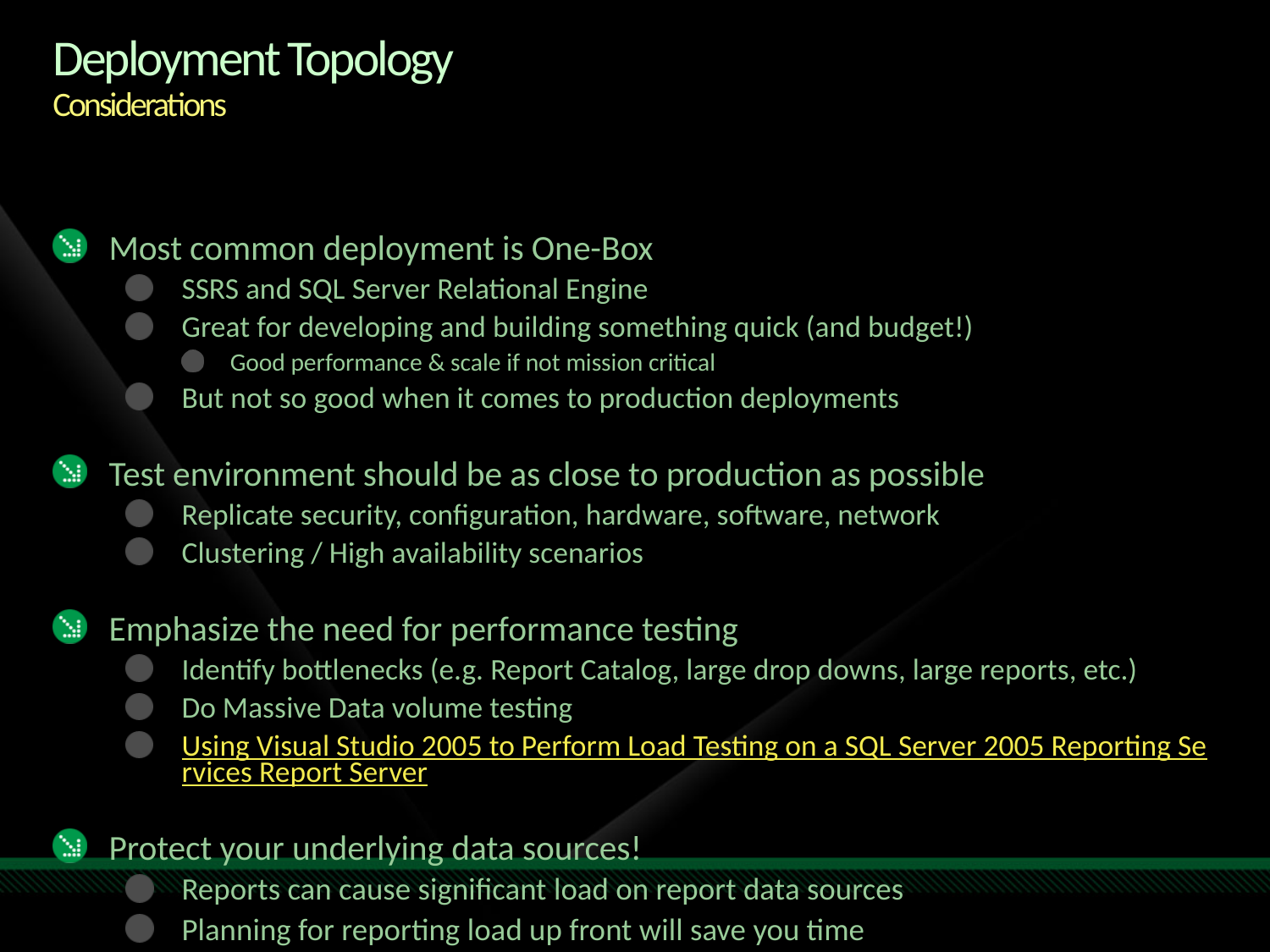

# Deployment Topology Considerations
Most common deployment is One-Box
SSRS and SQL Server Relational Engine
Great for developing and building something quick (and budget!)
Good performance & scale if not mission critical
But not so good when it comes to production deployments
Test environment should be as close to production as possible
Replicate security, configuration, hardware, software, network
Clustering / High availability scenarios
Emphasize the need for performance testing
Identify bottlenecks (e.g. Report Catalog, large drop downs, large reports, etc.)
Do Massive Data volume testing
Using Visual Studio 2005 to Perform Load Testing on a SQL Server 2005 Reporting Services Report Server
Protect your underlying data sources!
Reports can cause significant load on report data sources
Planning for reporting load up front will save you time